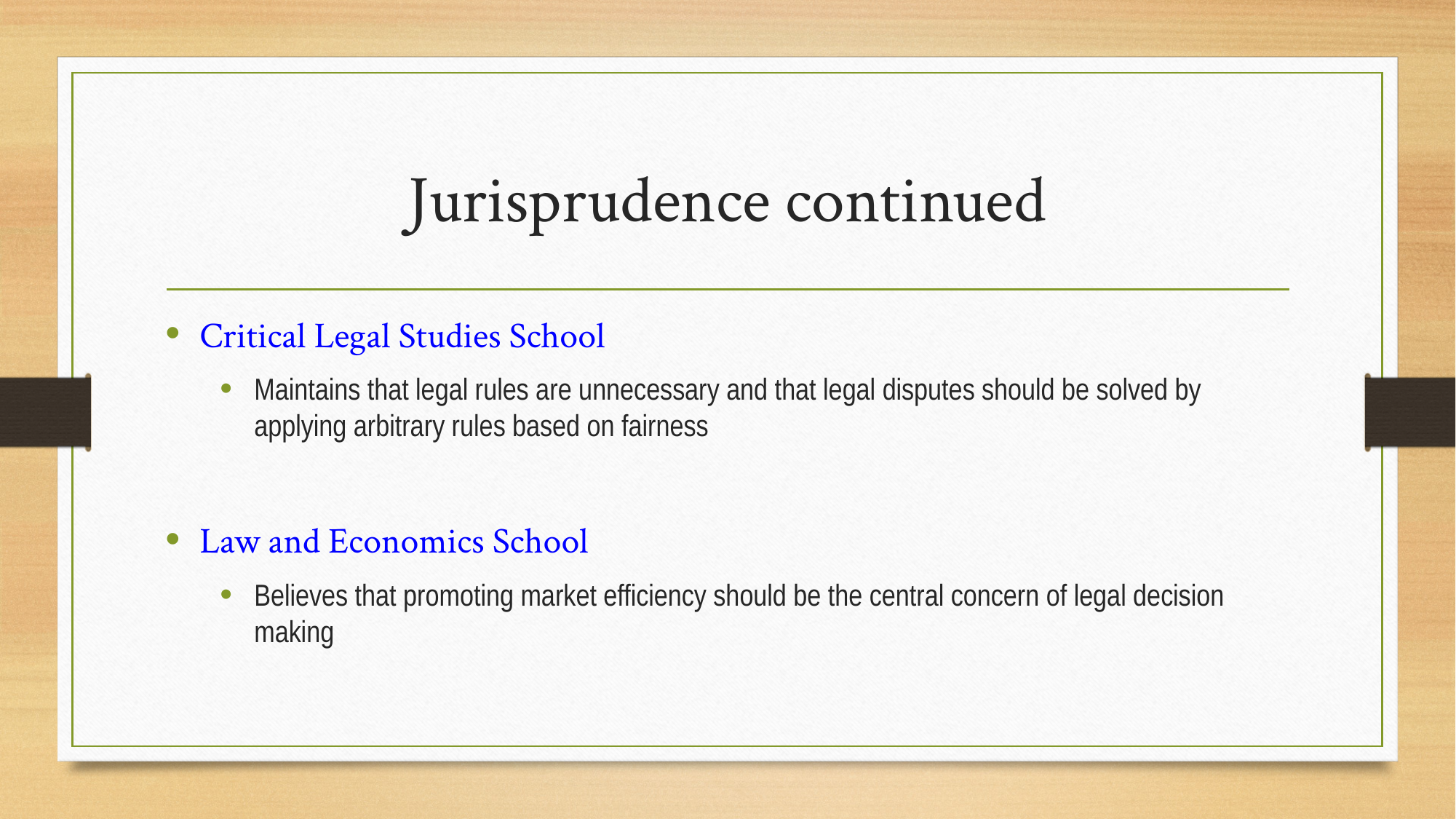

# Jurisprudence continued
Critical Legal Studies School
Maintains that legal rules are unnecessary and that legal disputes should be solved by applying arbitrary rules based on fairness

Law and Economics School
Believes that promoting market efficiency should be the central concern of legal decision making